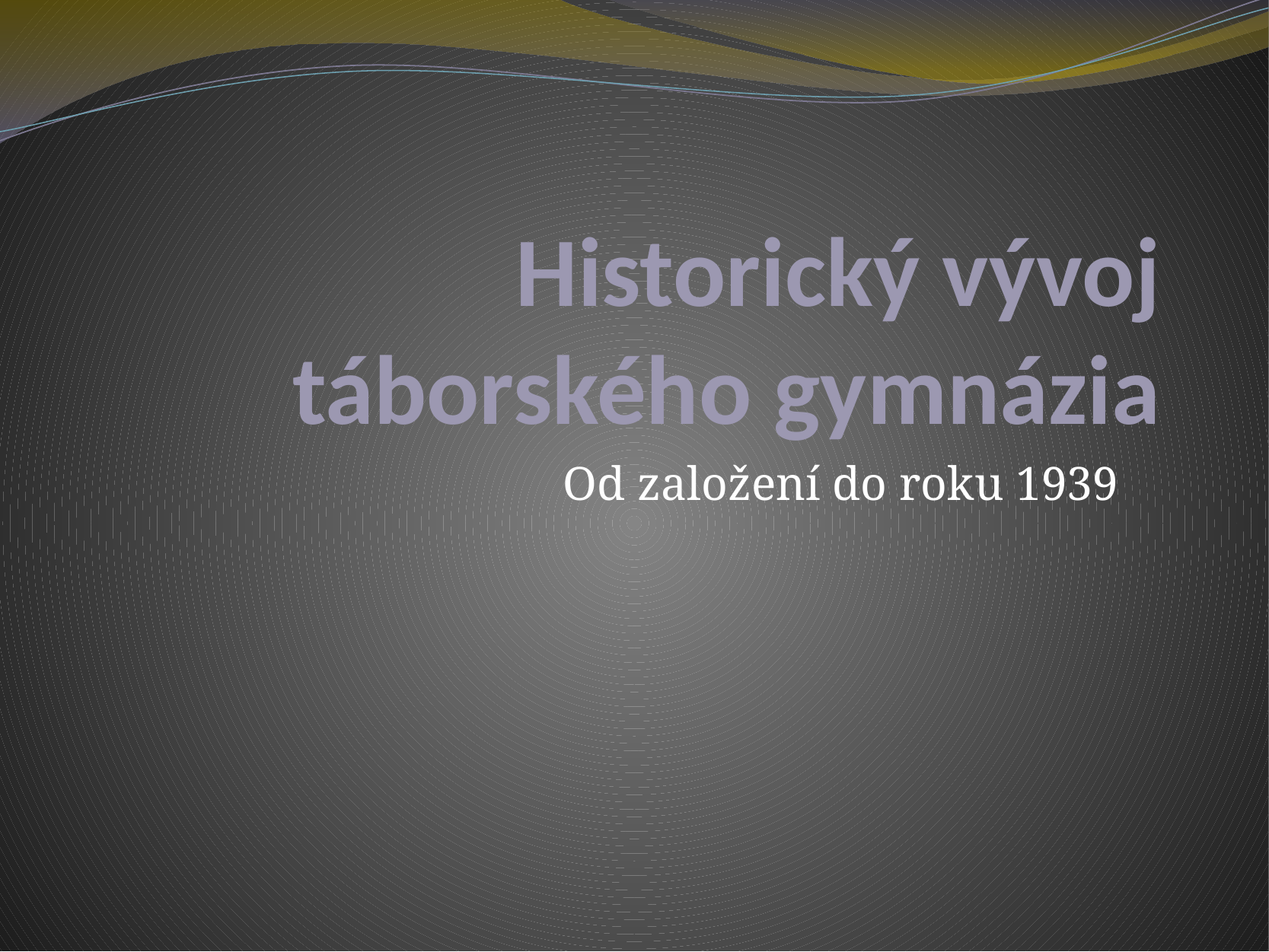

# Historický vývoj táborského gymnázia
Od založení do roku 1939